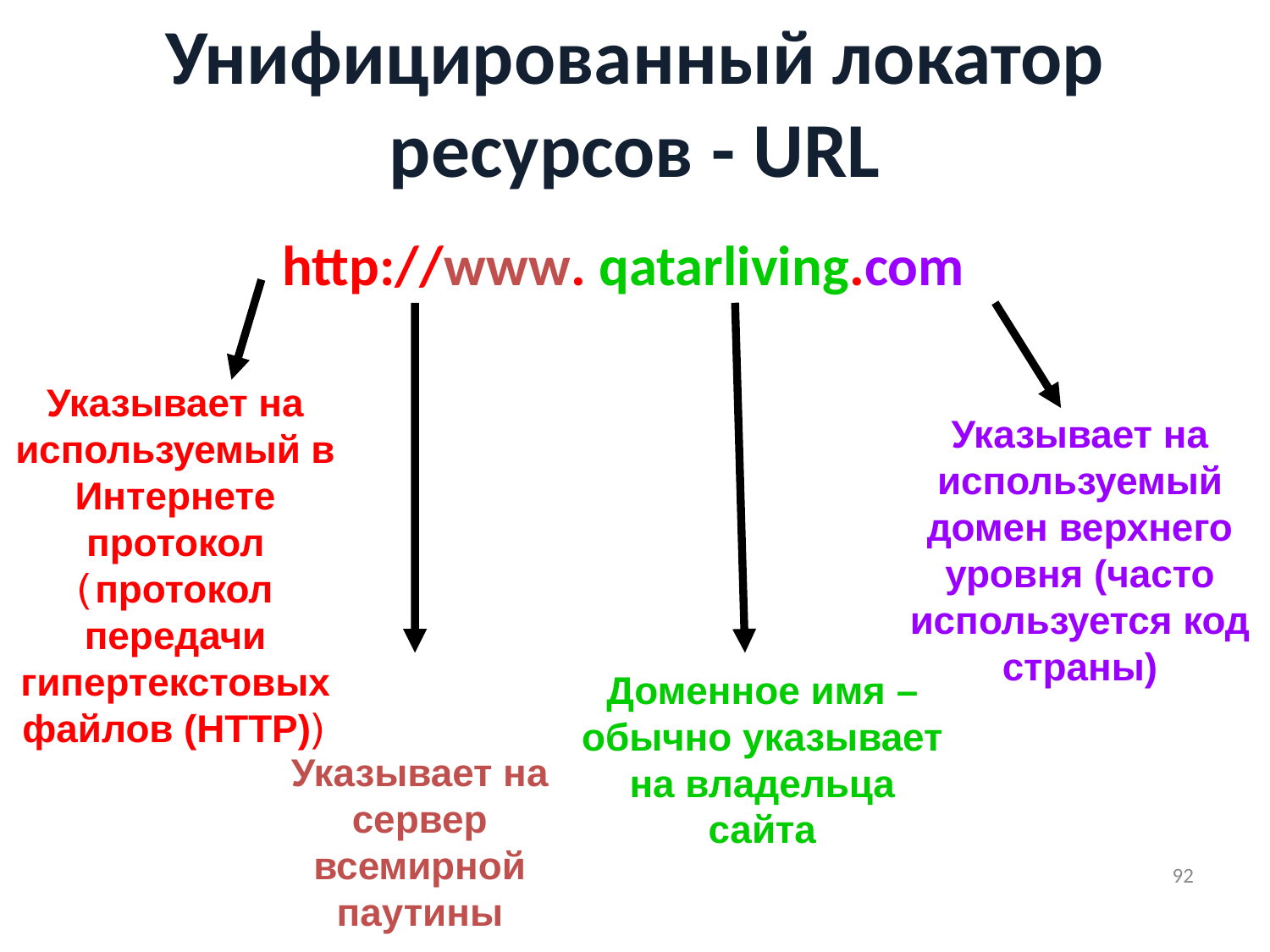

# Унифицированный локатор ресурсов - URL
http://www. qatarliving.com

Указывает на используемый в Интернете протокол (протокол передачи гипертекстовых файлов (HTTP))
Указывает на используемый домен верхнего уровня (часто используется код страны)
Доменное имя – обычно указывает на владельца сайта
Указывает на сервер всемирной паутины
92